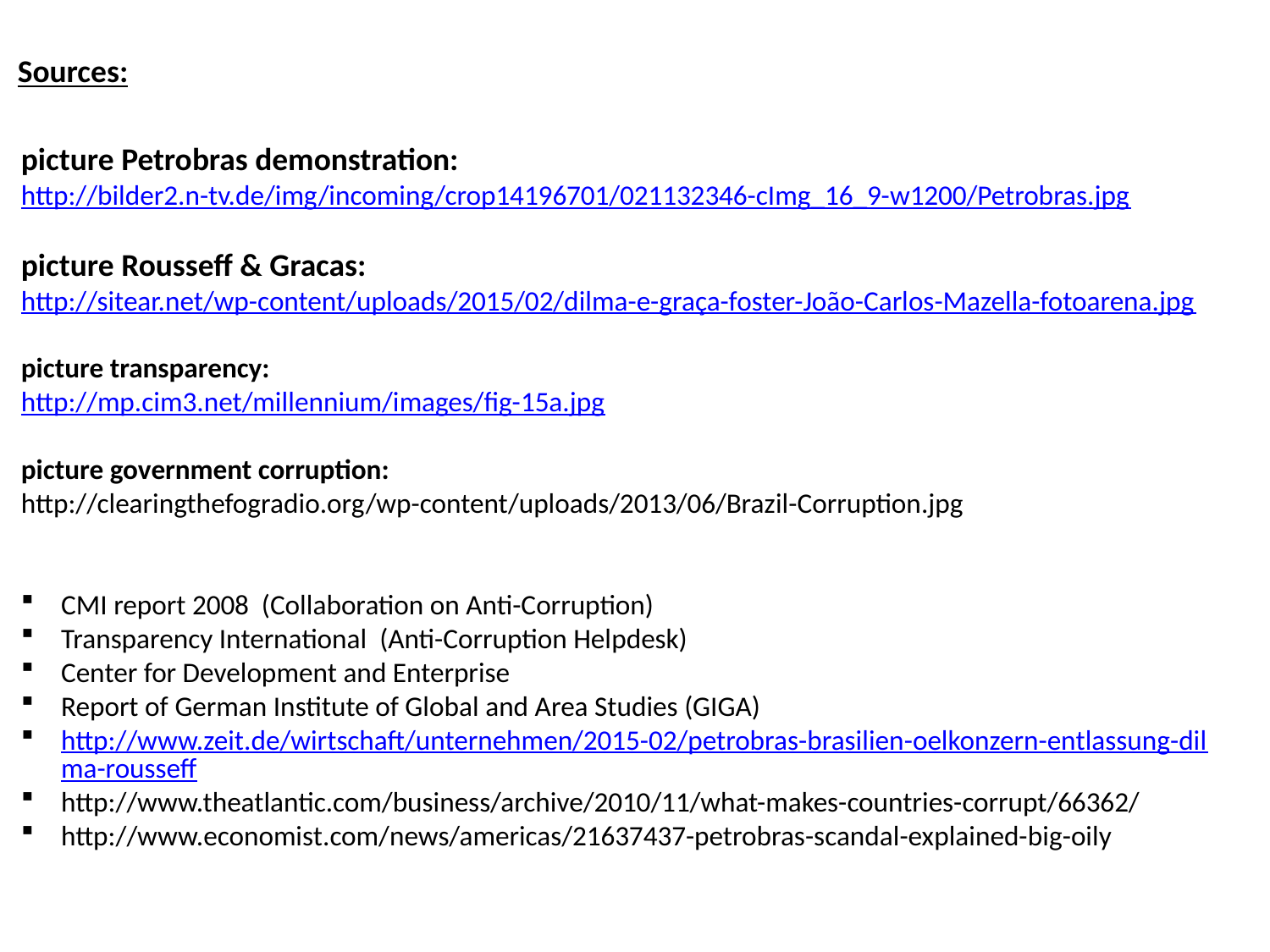

Sources:
picture Petrobras demonstration:
http://bilder2.n-tv.de/img/incoming/crop14196701/021132346-cImg_16_9-w1200/Petrobras.jpg

picture Rousseff & Gracas:
http://sitear.net/wp-content/uploads/2015/02/dilma-e-graça-foster-João-Carlos-Mazella-fotoarena.jpg

picture transparency:
http://mp.cim3.net/millennium/images/fig-15a.jpg

picture government corruption:
http://clearingthefogradio.org/wp-content/uploads/2013/06/Brazil-Corruption.jpg

CMI report 2008  (Collaboration on Anti-Corruption)
Transparency International  (Anti-Corruption Helpdesk)
Center for Development and Enterprise
Report of German Institute of Global and Area Studies (GIGA)
http://www.zeit.de/wirtschaft/unternehmen/2015-02/petrobras-brasilien-oelkonzern-entlassung-dilma-rousseff
http://www.theatlantic.com/business/archive/2010/11/what-makes-countries-corrupt/66362/
http://www.economist.com/news/americas/21637437-petrobras-scandal-explained-big-oily